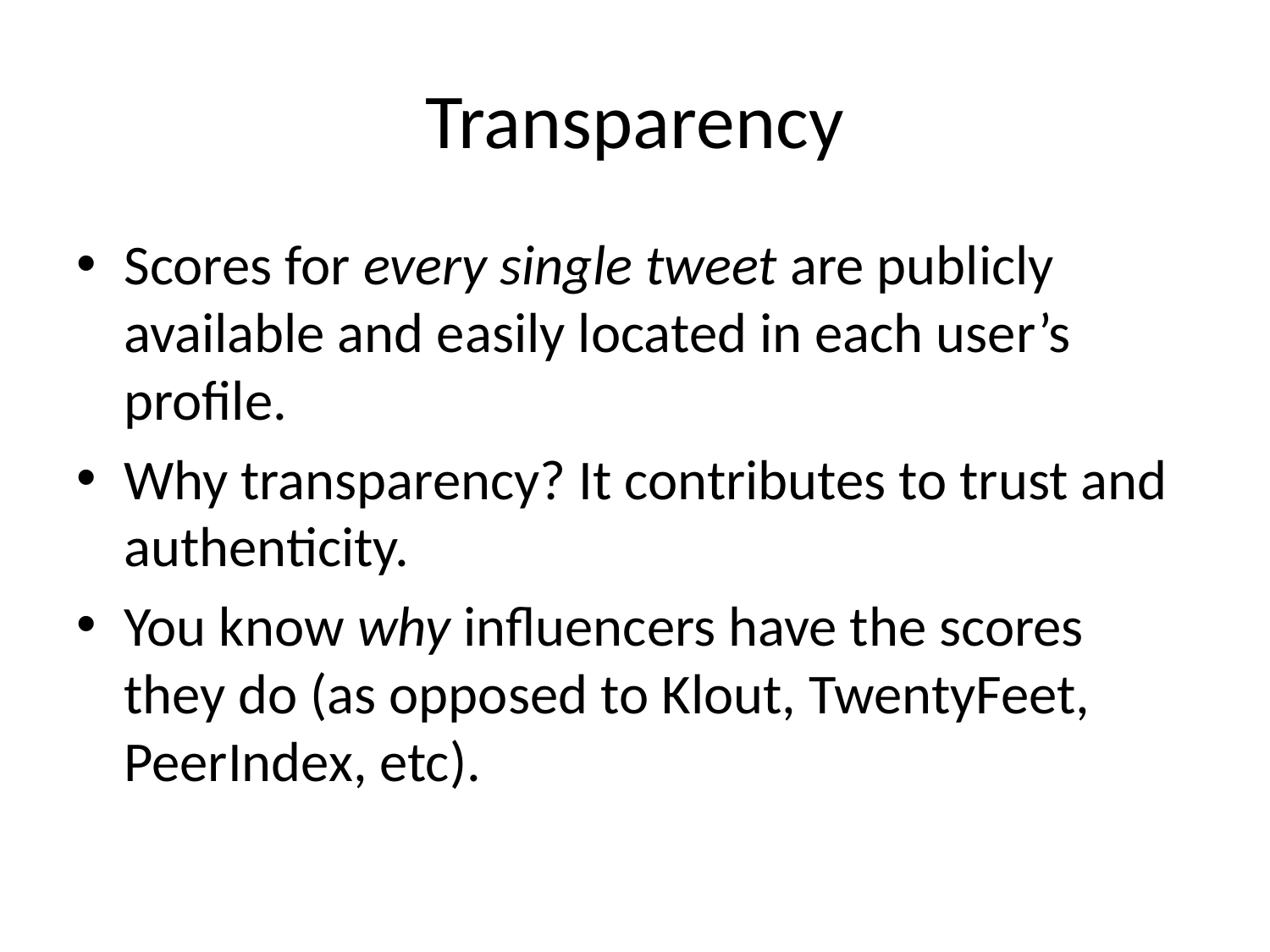

# Transparency
Scores for every single tweet are publicly available and easily located in each user’s profile.
Why transparency? It contributes to trust and authenticity.
You know why influencers have the scores they do (as opposed to Klout, TwentyFeet, PeerIndex, etc).